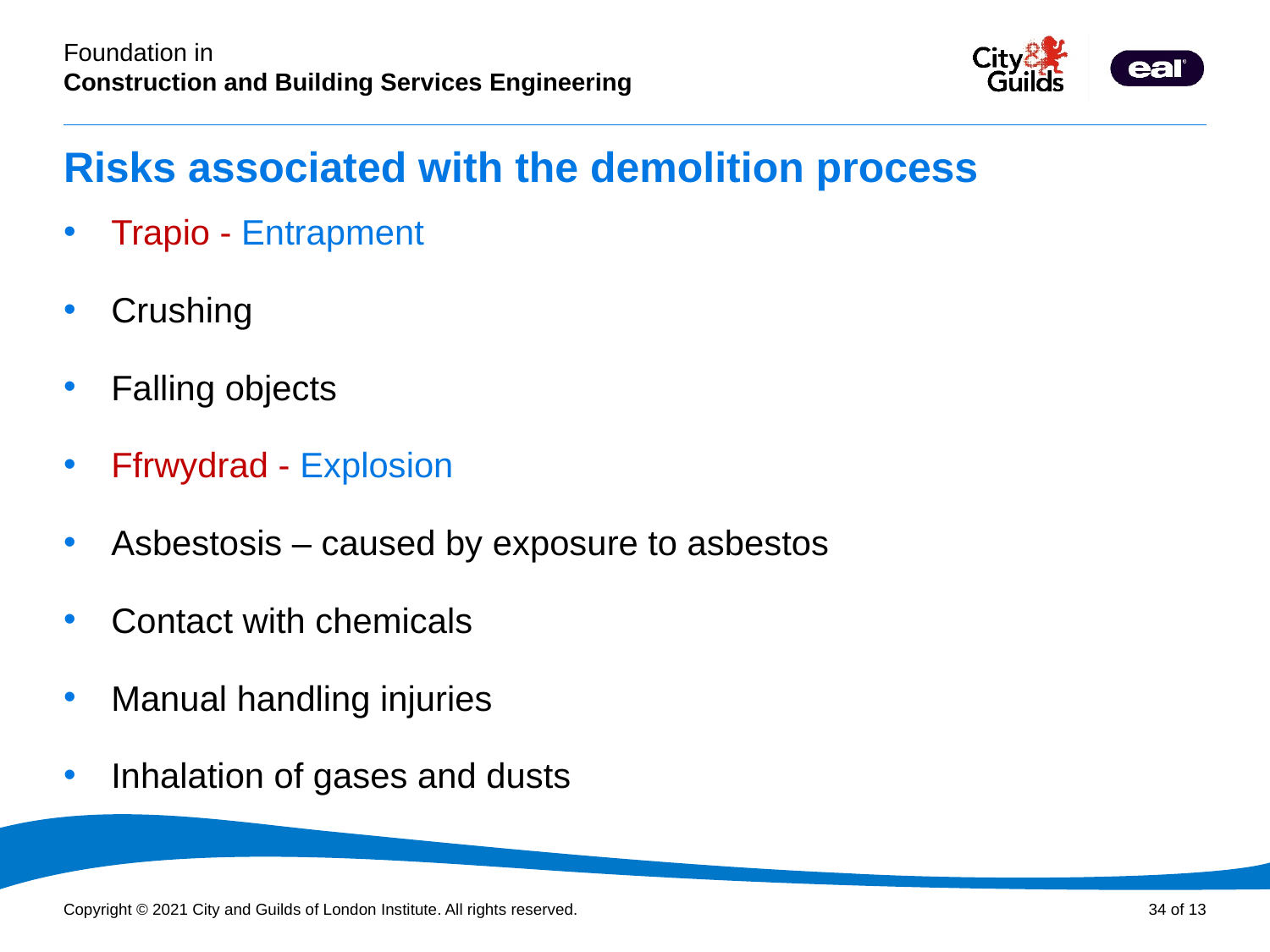

# Risks associated with the demolition process
Trapio - Entrapment
Crushing
Falling objects
Ffrwydrad - Explosion
Asbestosis – caused by exposure to asbestos
Contact with chemicals
Manual handling injuries
Inhalation of gases and dusts